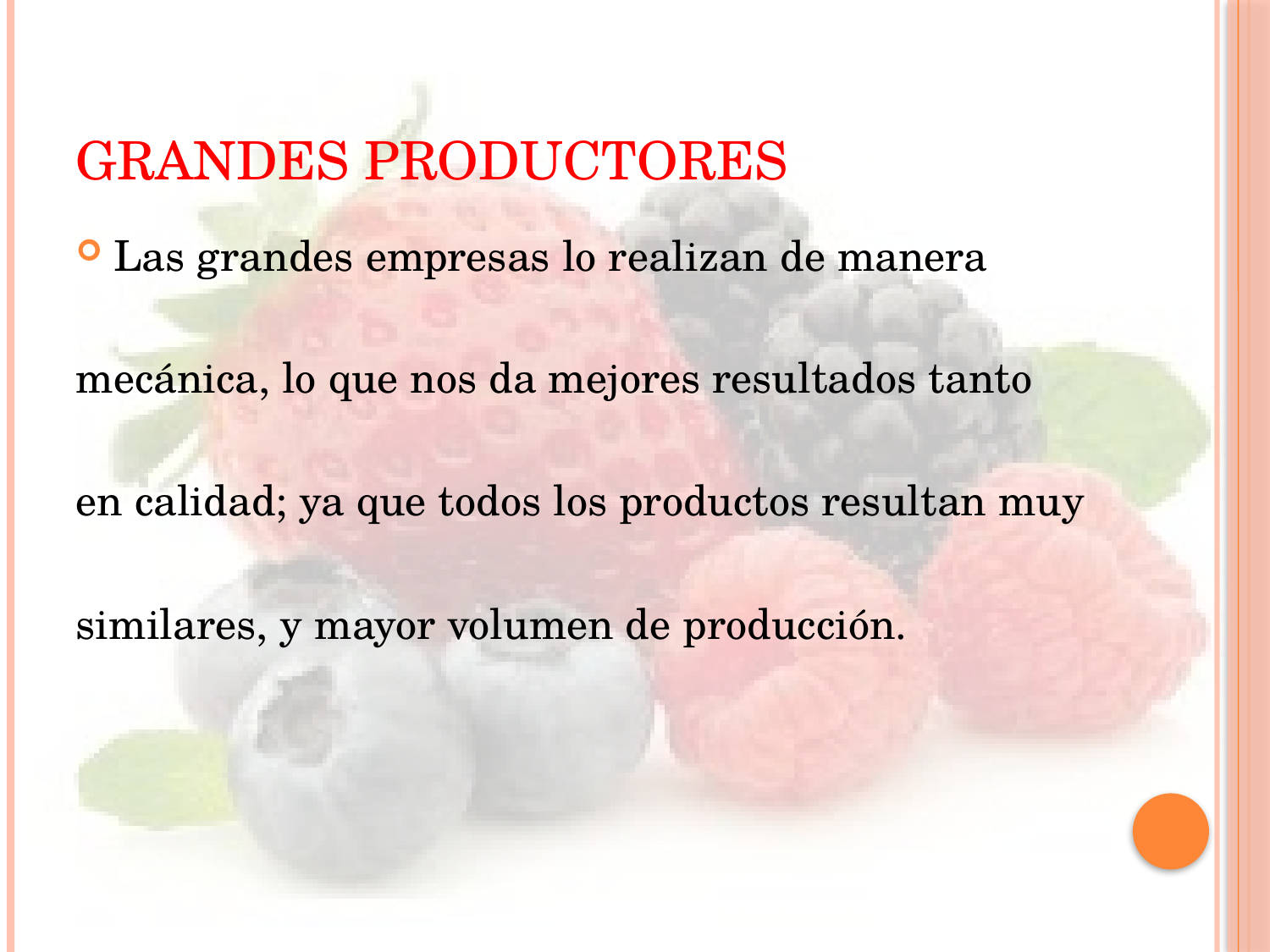

# Grandes productores
Las grandes empresas lo realizan de manera

mecánica, lo que nos da mejores resultados tanto

en calidad; ya que todos los productos resultan muy

similares, y mayor volumen de producción.